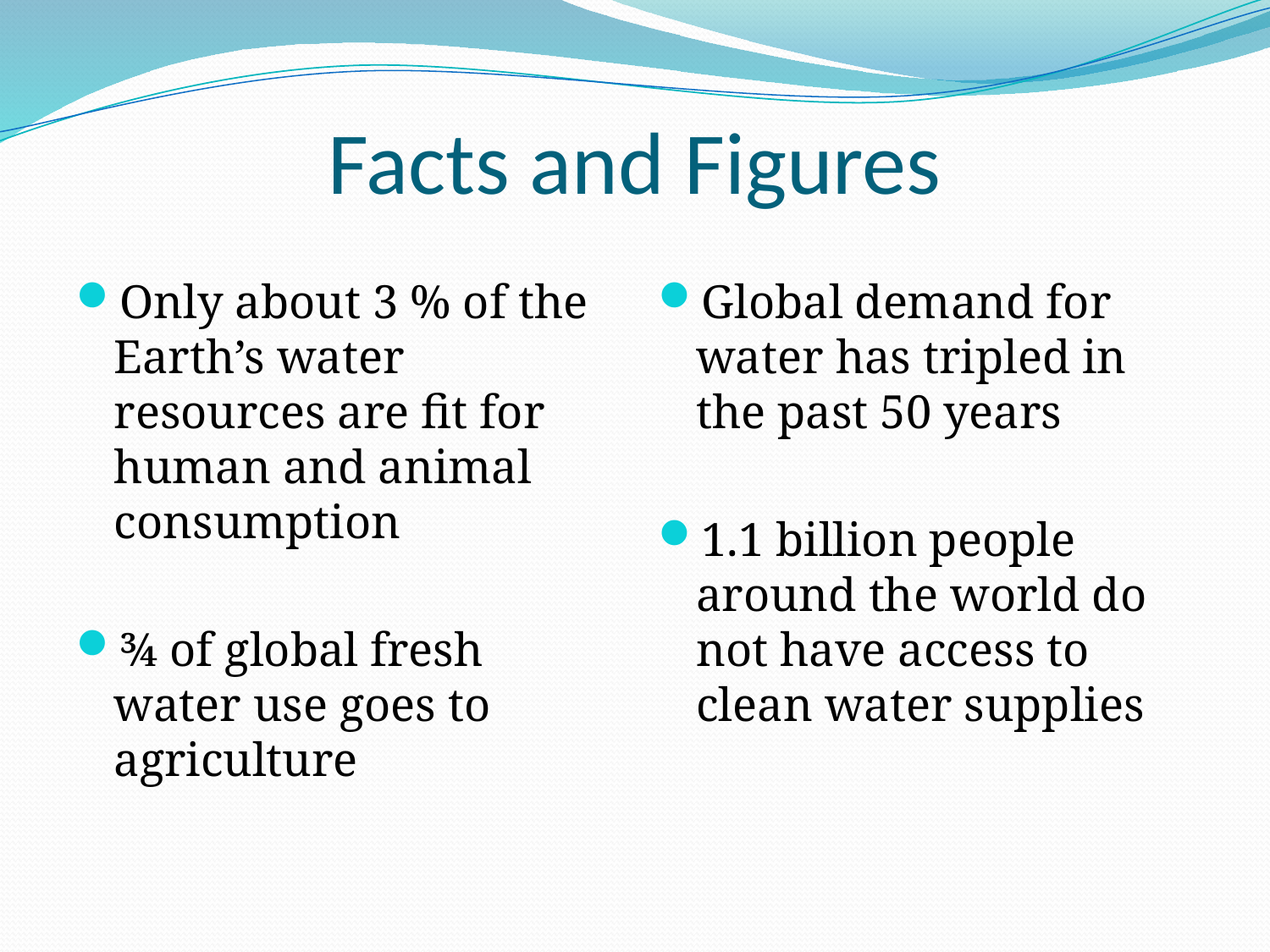

# Facts and Figures
Only about 3 % of the Earth’s water resources are fit for human and animal consumption

¾ of global fresh water use goes to agriculture
Global demand for water has tripled in the past 50 years

1.1 billion people around the world do not have access to clean water supplies